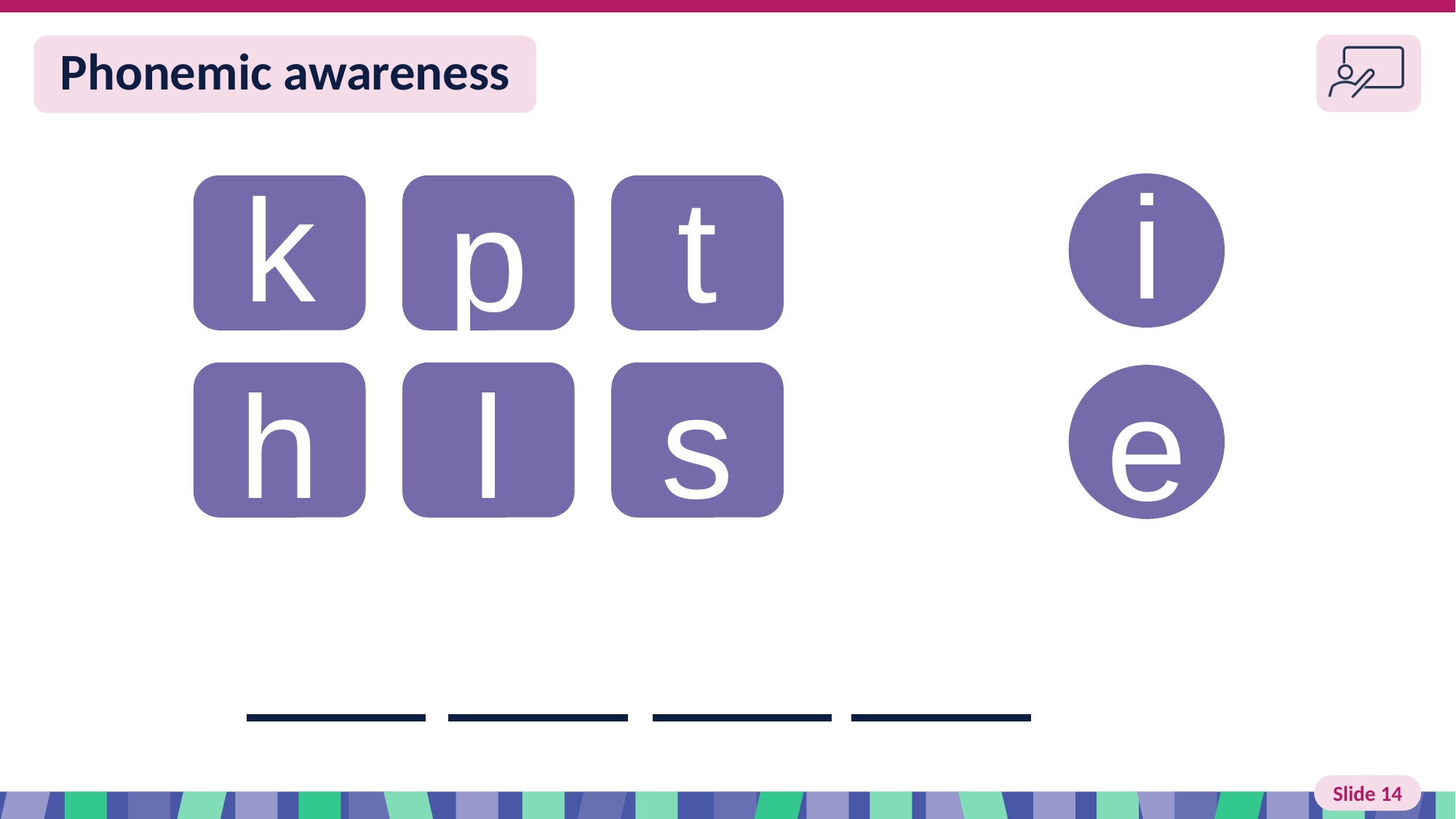

# Slide 14 Phonemic awareness
i

k

t

p
h
l
s
e
d